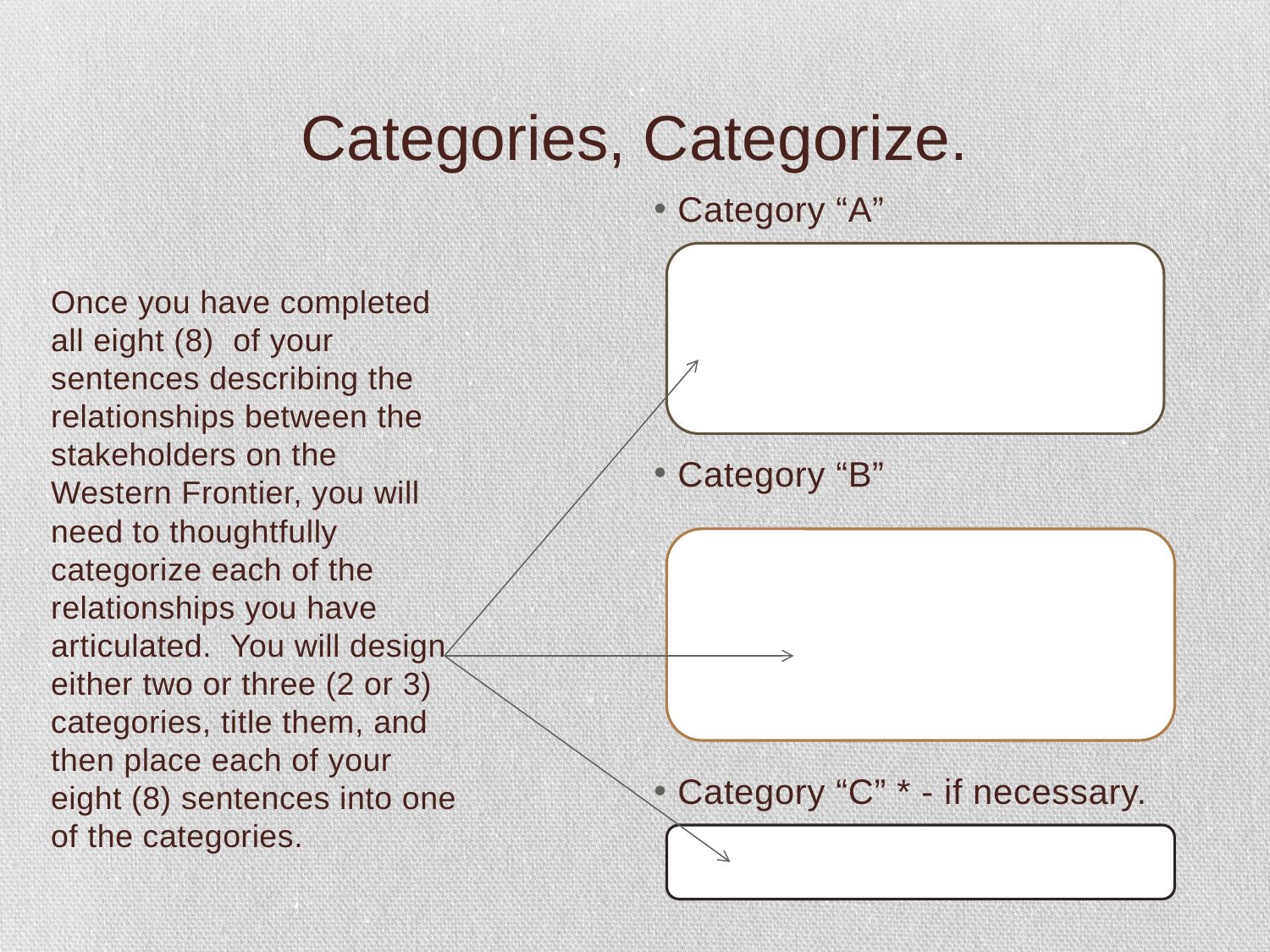

# Categories, Categorize.

Once you have completed all eight (8)  of your sentences describing the relationships between the stakeholders on the Western Frontier, you will need to thoughtfully categorize each of the relationships you have articulated.  You will design either two or three (2 or 3) categories, title them, and then place each of your eight (8) sentences into one of the categories.
Category “A”

Category “B”

Category “C” * - if necessary.